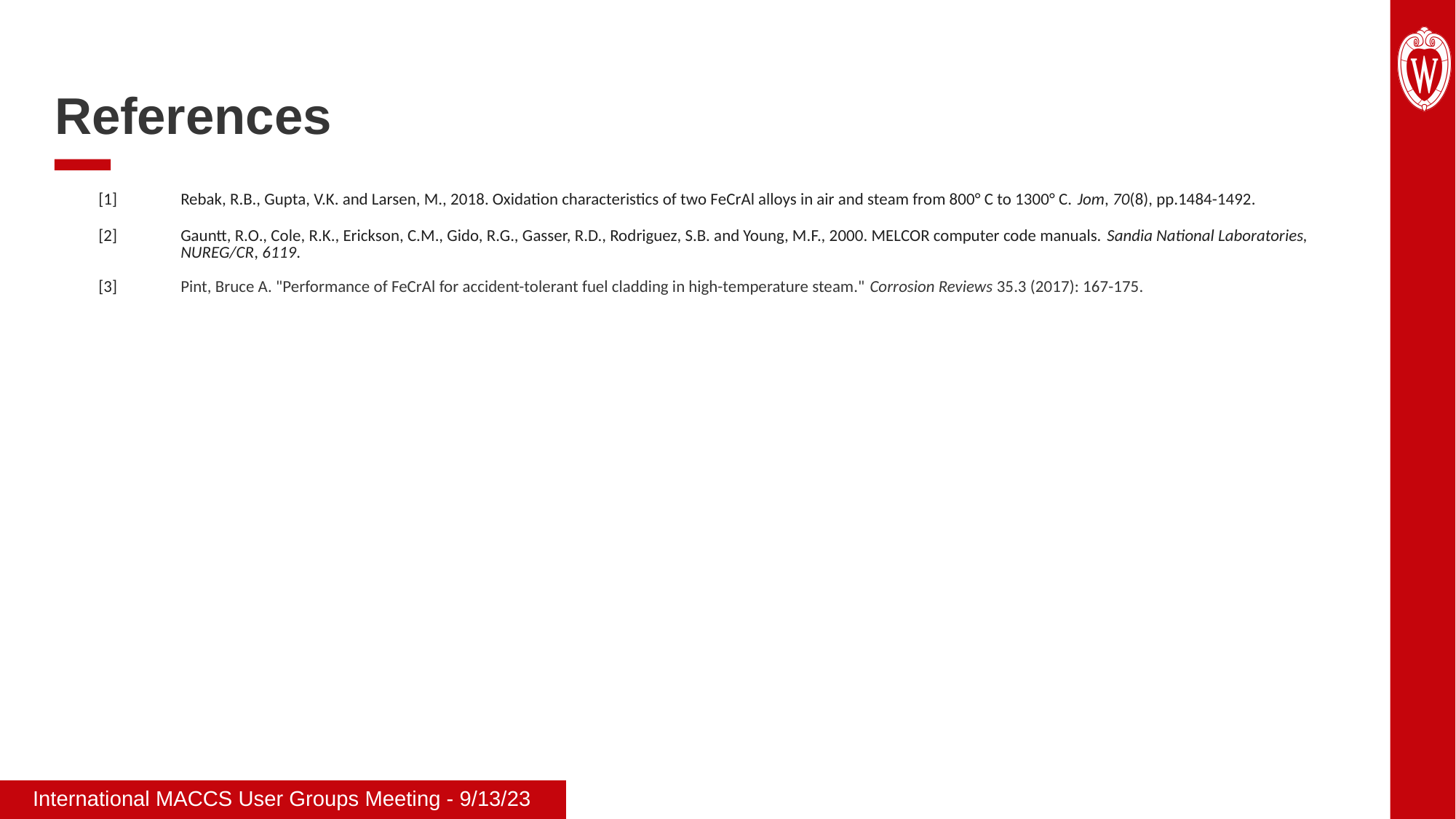

References
| [1] | Rebak, R.B., Gupta, V.K. and Larsen, M., 2018. Oxidation characteristics of two FeCrAl alloys in air and steam from 800° C to 1300° C. Jom, 70(8), pp.1484-1492. |
| --- | --- |
| [2] | Gauntt, R.O., Cole, R.K., Erickson, C.M., Gido, R.G., Gasser, R.D., Rodriguez, S.B. and Young, M.F., 2000. MELCOR computer code manuals. Sandia National Laboratories, NUREG/CR, 6119. |
| [3] | Pint, Bruce A. "Performance of FeCrAl for accident-tolerant fuel cladding in high-temperature steam." Corrosion Reviews 35.3 (2017): 167-175. |
International MACCS User Groups Meeting - 9/13/23